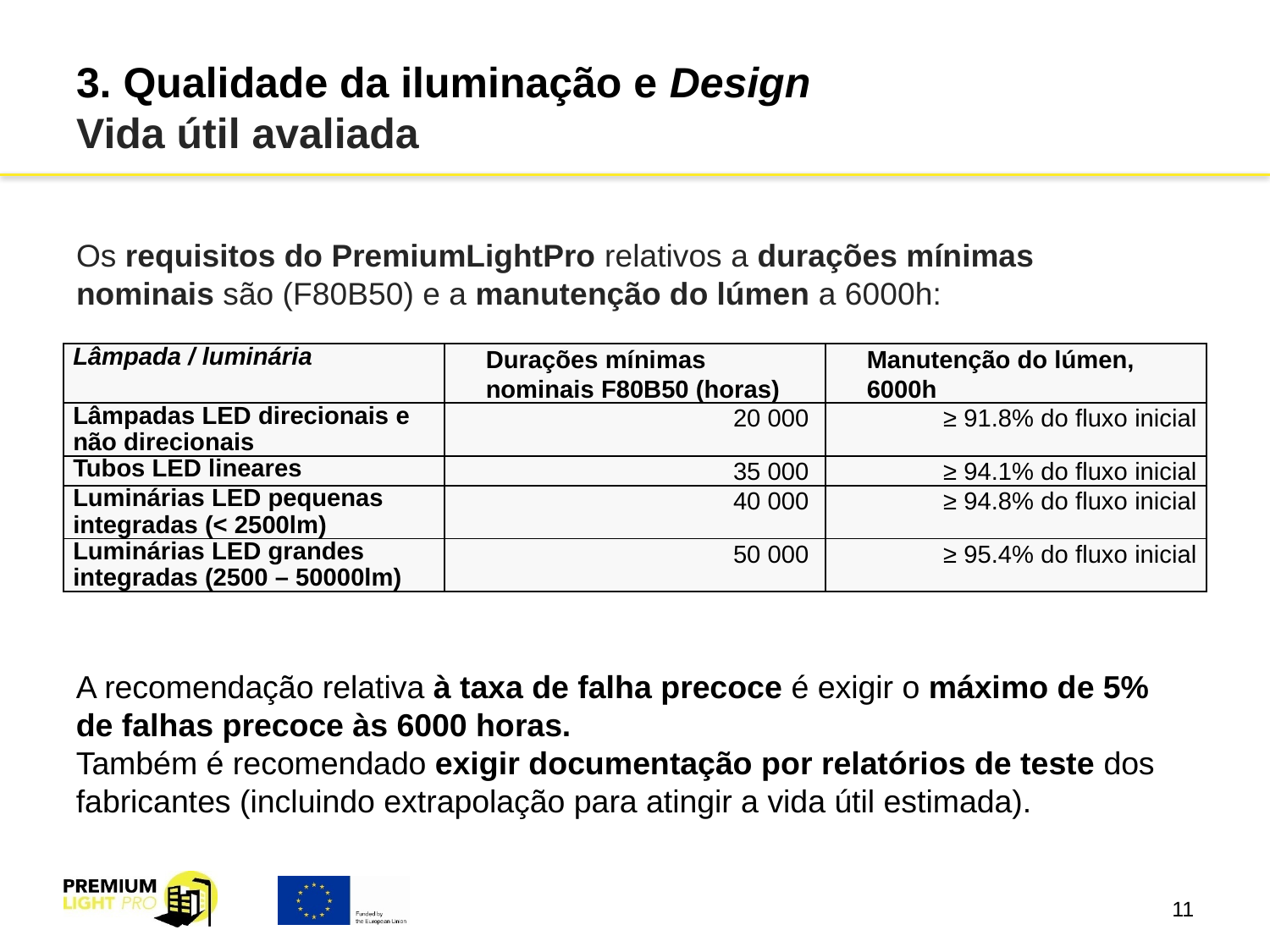

# 3. Qualidade da iluminação e Design Vida útil avaliada
Os requisitos do PremiumLightPro relativos a durações mínimas nominais são (F80B50) e a manutenção do lúmen a 6000h:
| Lâmpada / luminária | Durações mínimas nominais F80B50 (horas) | Manutenção do lúmen, 6000h |
| --- | --- | --- |
| Lâmpadas LED direcionais e não direcionais | 20 000 | ≥ 91.8% do fluxo inicial |
| Tubos LED lineares | 35 000 | ≥ 94.1% do fluxo inicial |
| Luminárias LED pequenas integradas (< 2500lm) | 40 000 | ≥ 94.8% do fluxo inicial |
| Luminárias LED grandes integradas (2500 – 50000lm) | 50 000 | ≥ 95.4% do fluxo inicial |
A recomendação relativa à taxa de falha precoce é exigir o máximo de 5% de falhas precoce às 6000 horas.
Também é recomendado exigir documentação por relatórios de teste dos fabricantes (incluindo extrapolação para atingir a vida útil estimada).